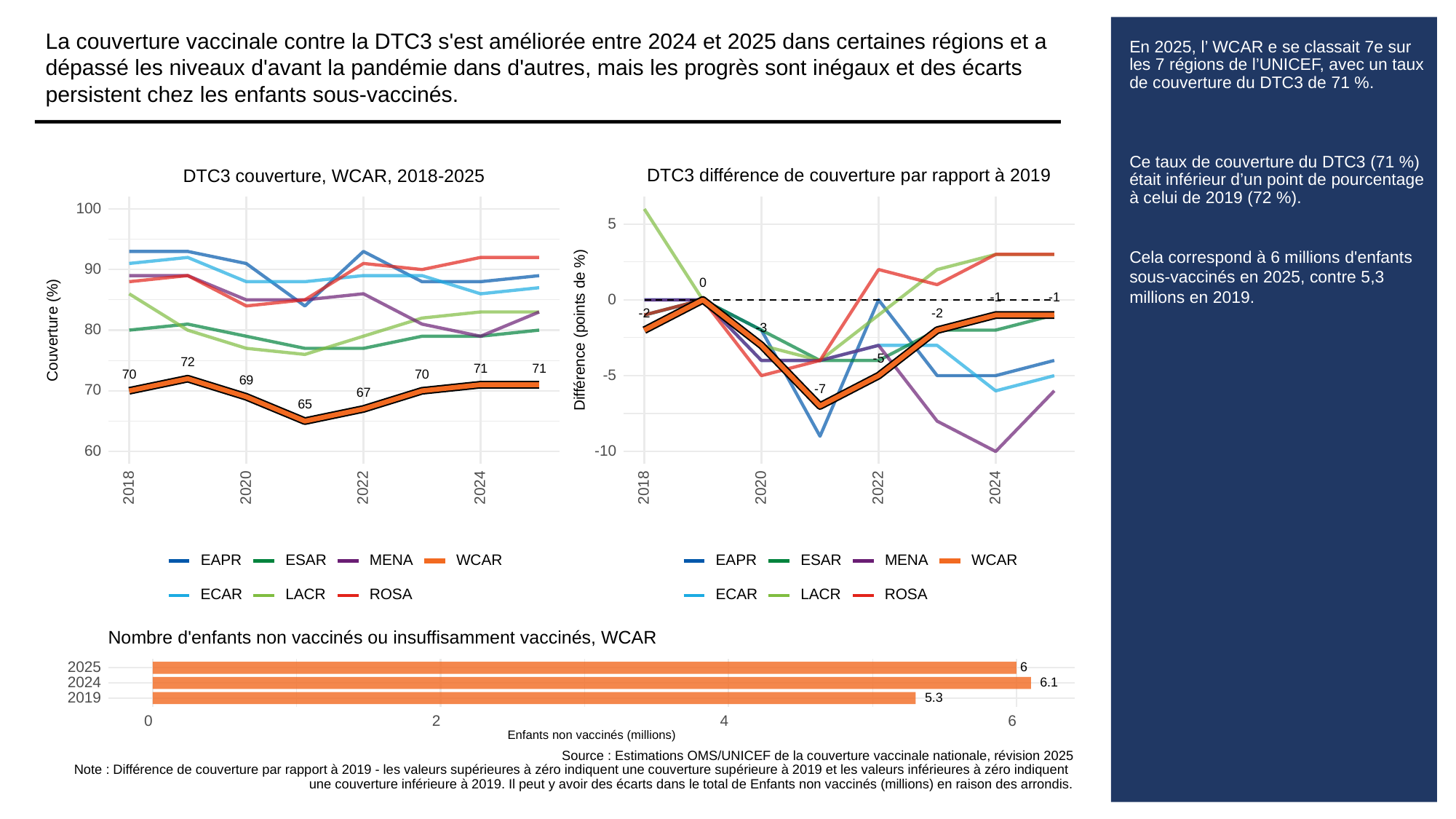

La couverture vaccinale contre la DTC3 s'est améliorée entre 2024 et 2025 dans certaines régions et a dépassé les niveaux d'avant la pandémie dans d'autres, mais les progrès sont inégaux et des écarts persistent chez les enfants sous-vaccinés.
# En 2025, l’ WCAR e se classait 7e sur les 7 régions de l’UNICEF, avec un taux de couverture du DTC3 de 71 %.

Ce taux de couverture du DTC3 (71 %) était inférieur d’un point de pourcentage à celui de 2019 (72 %).

Cela correspond à 6 millions d'enfants sous-vaccinés en 2025, contre 5,3 millions en 2019.

DTC3 différence de couverture par rapport à 2019
DTC3 couverture, WCAR, 2018-2025

100

5

90

0
-1
-1

0

-2
-2
Couverture (%)
Différence (points de %)
-3

80

-5
72

71
71
-5
70
70

69

-7
70
67

65

60
-10

2018
2020
2022
2024
2018
2020
2022
2024
ESAR
WCAR
ESAR
WCAR
EAPR
MENA
EAPR
MENA

ROSA
ROSA
ECAR
LACR
ECAR
LACR

Nombre d'enfants non vaccinés ou insuffisamment vaccinés, WCAR

2025
6

2024
6.1

2019
5.3

0
6
2
4
Enfants non vaccinés (millions)
Source : Estimations OMS/UNICEF de la couverture vaccinale nationale, révision 2025
Note : Différence de couverture par rapport à 2019 - les valeurs supérieures à zéro indiquent une couverture supérieure à 2019 et les valeurs inférieures à zéro indiquent
une couverture inférieure à 2019. Il peut y avoir des écarts dans le total de Enfants non vaccinés (millions) en raison des arrondis.